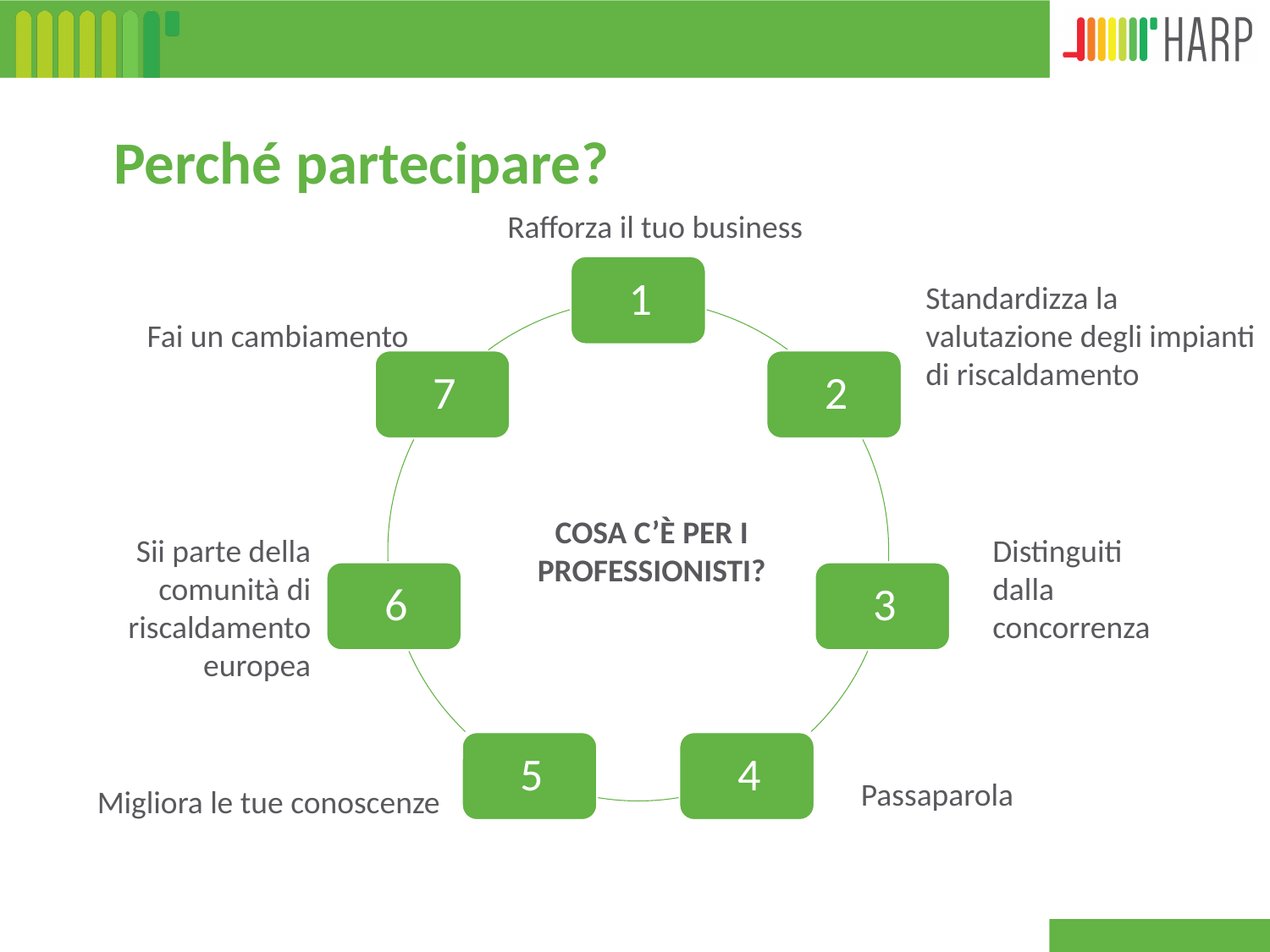

Perché partecipare?
Rafforza il tuo business
1
2
3
4
5
6
7
Standardizza la valutazione degli impianti di riscaldamento
Fai un cambiamento
COSA C’È PER I PROFESSIONISTI?
Sii parte della comunità di riscaldamento europea
Distinguiti dalla concorrenza
Passaparola
Migliora le tue conoscenze